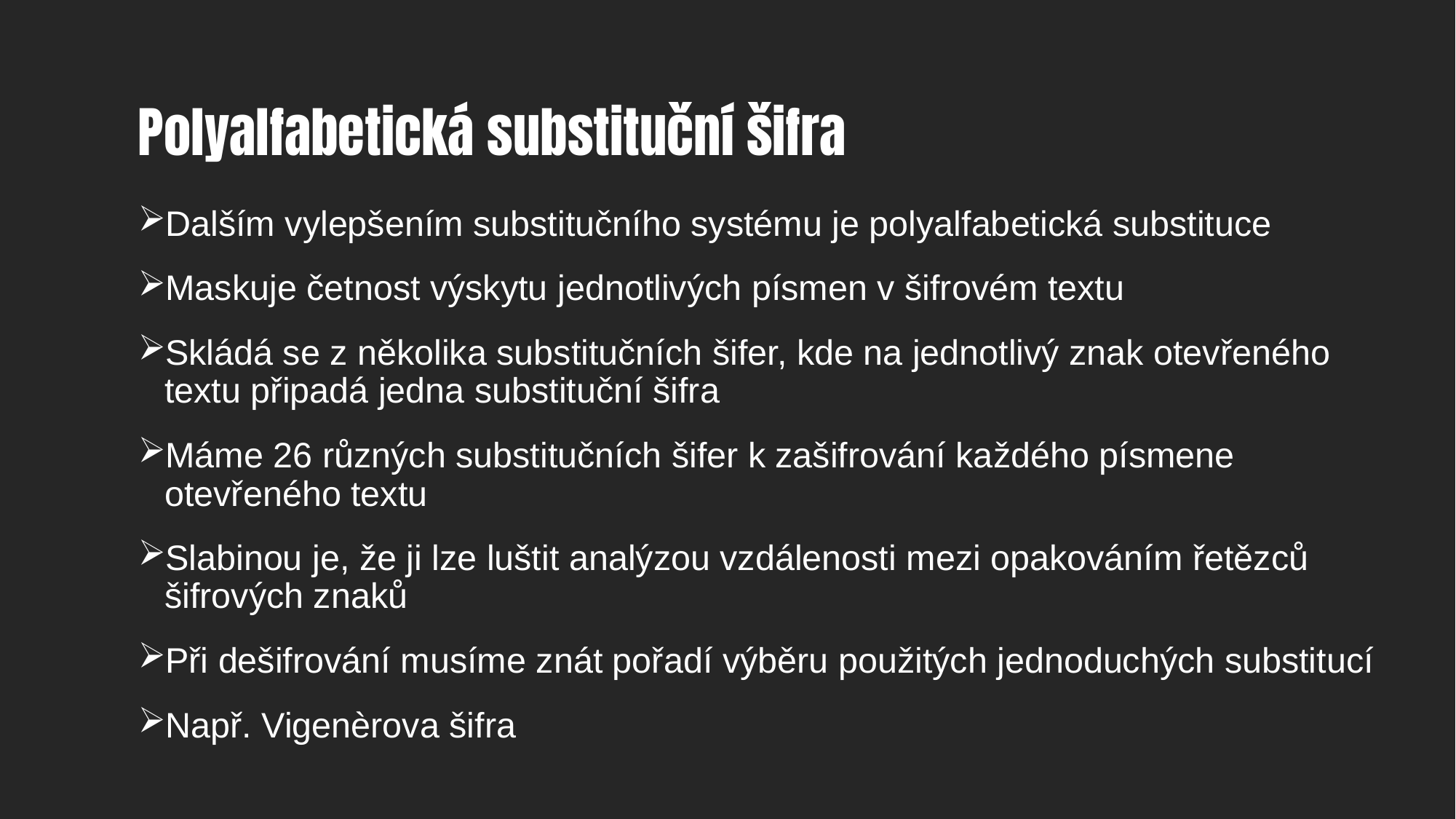

# Polyalfabetická substituční šifra
Dalším vylepšením substitučního systému je polyalfabetická substituce
Maskuje četnost výskytu jednotlivých písmen v šifrovém textu
Skládá se z několika substitučních šifer, kde na jednotlivý znak otevřeného textu připadá jedna substituční šifra
Máme 26 různých substitučních šifer k zašifrování každého písmene otevřeného textu
Slabinou je, že ji lze luštit analýzou vzdálenosti mezi opakováním řetězců šifrových znaků
Při dešifrování musíme znát pořadí výběru použitých jednoduchých substitucí
Např. Vigenèrova šifra